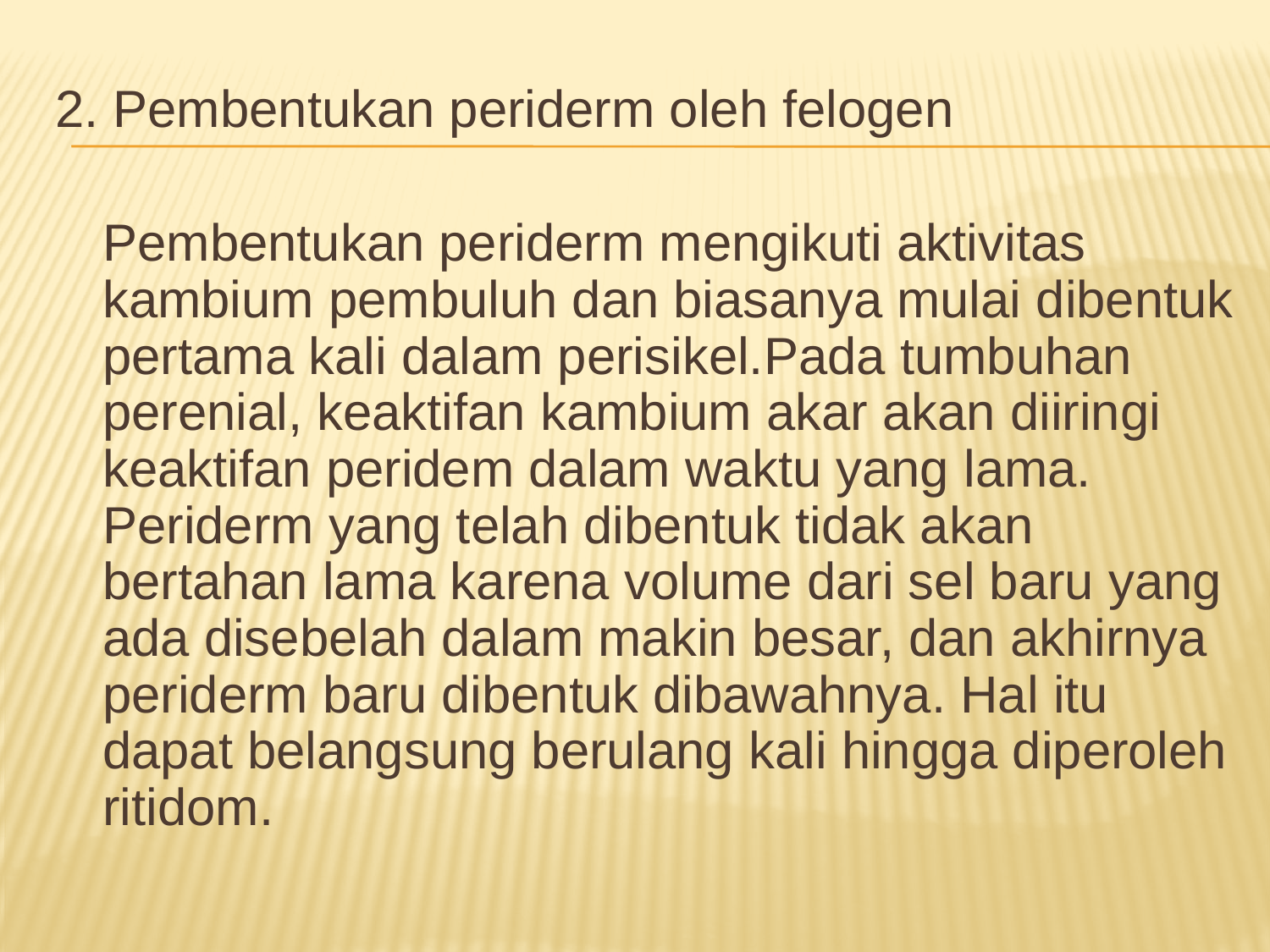

2. Pembentukan periderm oleh felogen

	Pembentukan periderm mengikuti aktivitas kambium pembuluh dan biasanya mulai dibentuk pertama kali dalam perisikel.Pada tumbuhan perenial, keaktifan kambium akar akan diiringi keaktifan peridem dalam waktu yang lama. Periderm yang telah dibentuk tidak akan bertahan lama karena volume dari sel baru yang ada disebelah dalam makin besar, dan akhirnya periderm baru dibentuk dibawahnya. Hal itu dapat belangsung berulang kali hingga diperoleh ritidom.